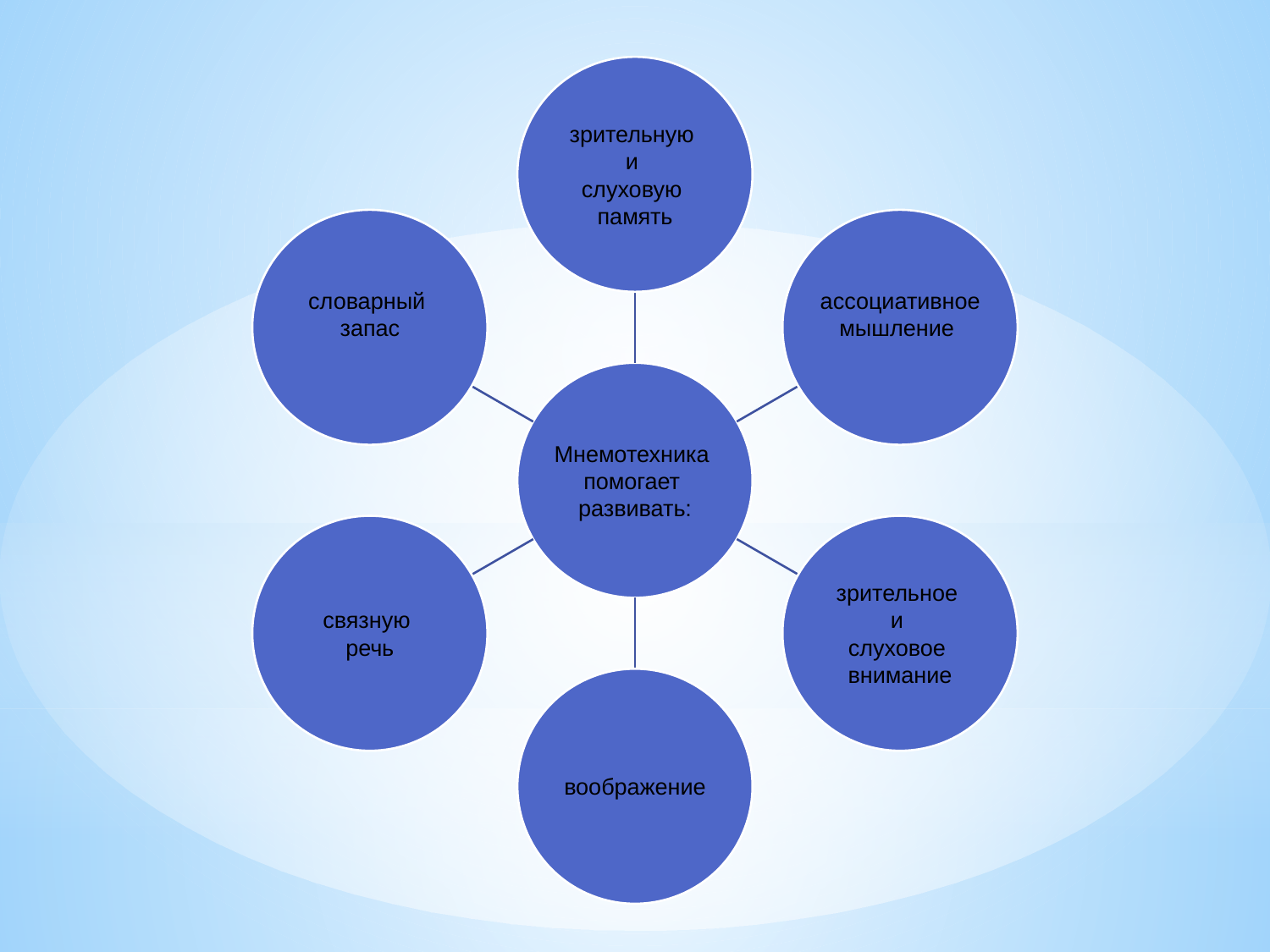

Мнемотехника
помогает
развивать:

зрительную
и
слуховую
память

ассоциативное
мышление

зрительное
и
слуховое
внимание

воображение

связную
речь

словарный
запас